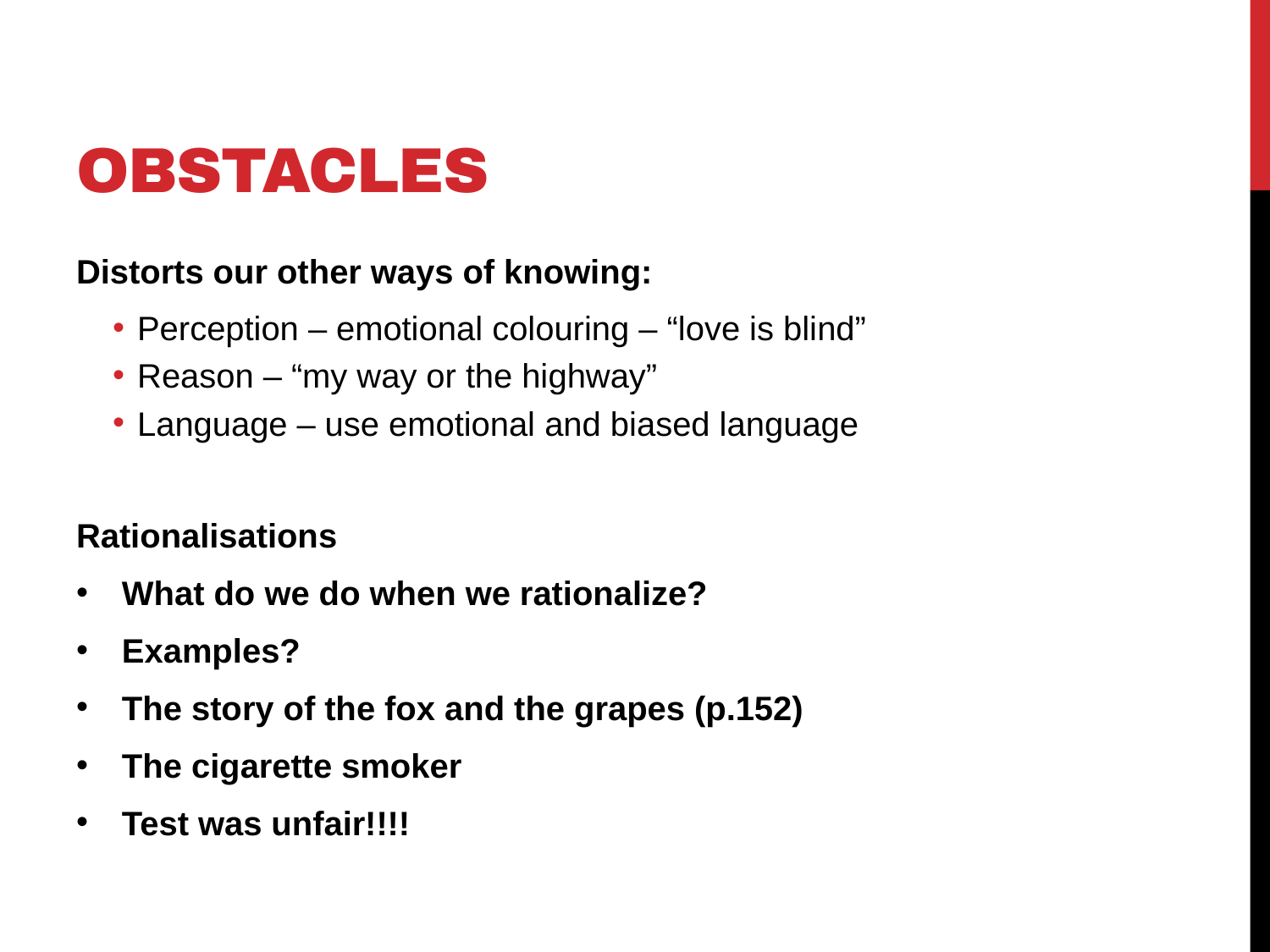

# Obstacles
Distorts our other ways of knowing:
Perception – emotional colouring – “love is blind”
Reason – “my way or the highway”
Language – use emotional and biased language

Rationalisations
What do we do when we rationalize?
Examples?
The story of the fox and the grapes (p.152)
The cigarette smoker
Test was unfair!!!!